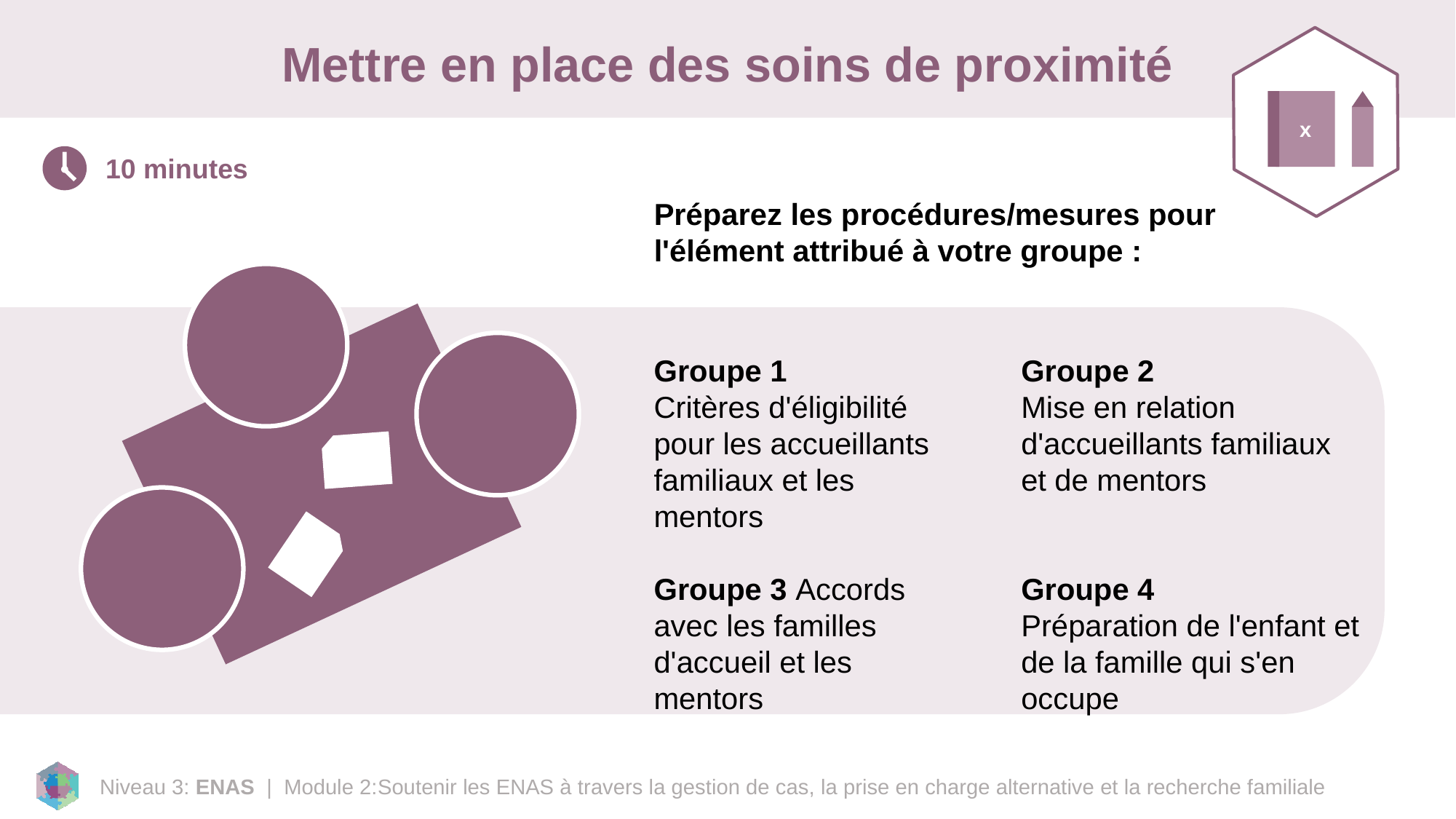

# Mettre en place des soins de proximité

x

10 minutes

Préparez les procédures/mesures pour l'élément attribué à votre groupe :

Groupe 1
Critères d'éligibilité pour les accueillants familiaux et les mentors

Groupe 3 Accords avec les familles d'accueil et les mentors
Groupe 2
Mise en relation d'accueillants familiaux et de mentors

Groupe 4
Préparation de l'enfant et de la famille qui s'en occupe